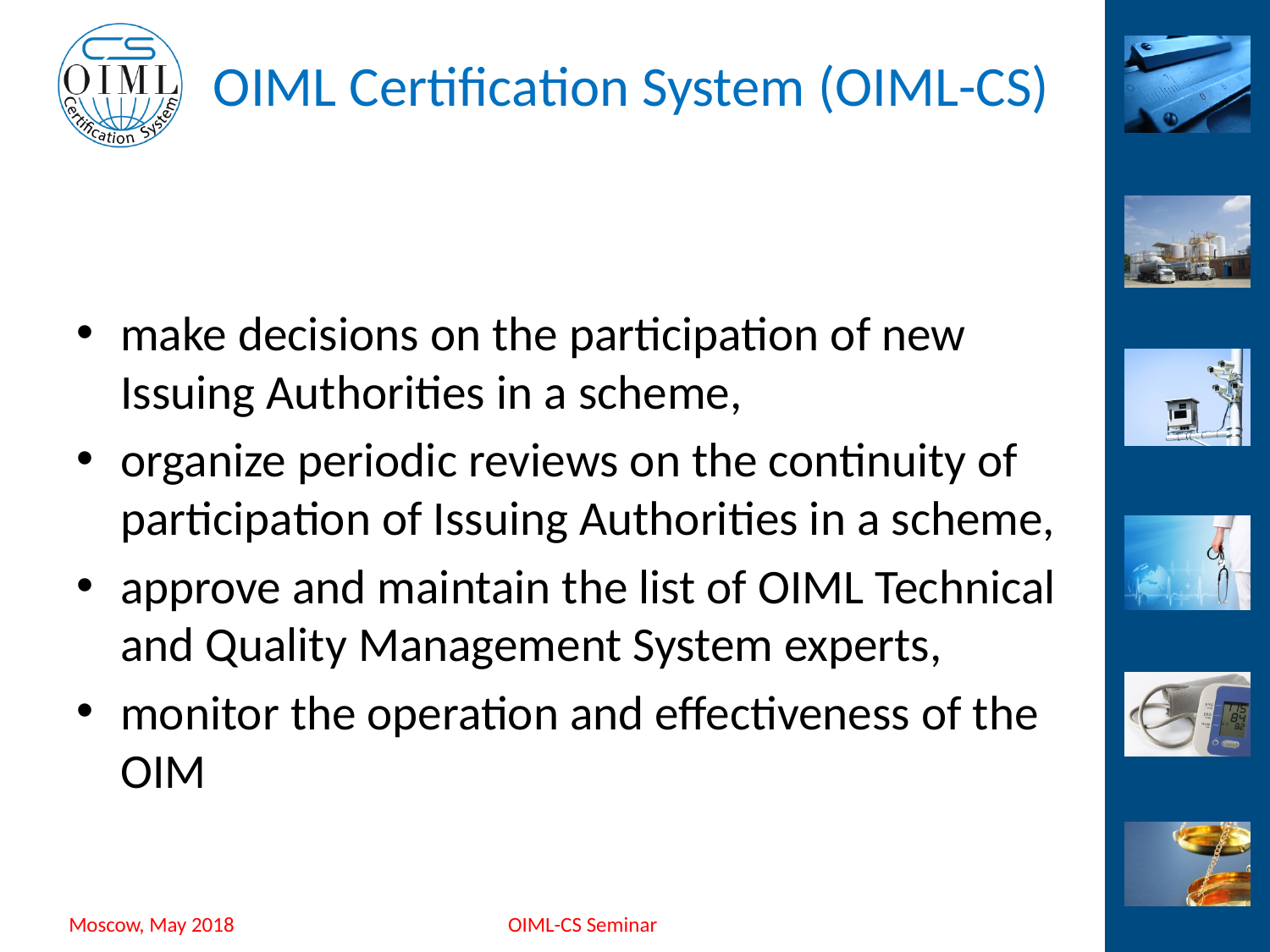

#
make decisions on the participation of new Issuing Authorities in a scheme,
organize periodic reviews on the continuity of participation of Issuing Authorities in a scheme,
approve and maintain the list of OIML Technical and Quality Management System experts,
monitor the operation and effectiveness of the OIM